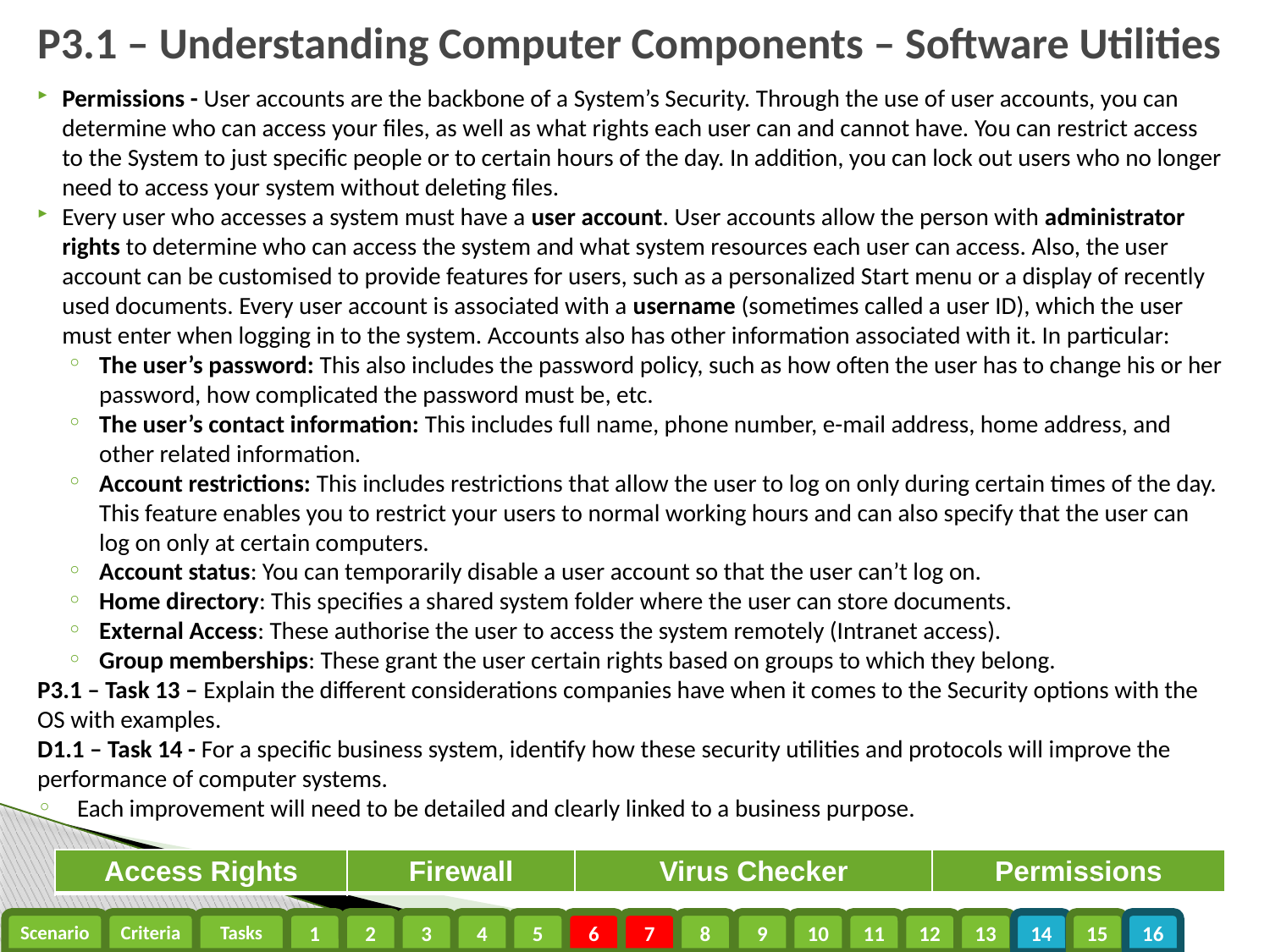

# P3.1 – Understanding Computer Components – Software Utilities
Permissions - User accounts are the backbone of a System’s Security. Through the use of user accounts, you can determine who can access your files, as well as what rights each user can and cannot have. You can restrict access to the System to just specific people or to certain hours of the day. In addition, you can lock out users who no longer need to access your system without deleting files.
Every user who accesses a system must have a user account. User accounts allow the person with administrator rights to determine who can access the system and what system resources each user can access. Also, the user account can be customised to provide features for users, such as a personalized Start menu or a display of recently used documents. Every user account is associated with a username (sometimes called a user ID), which the user must enter when logging in to the system. Accounts also has other information associated with it. In particular:
The user’s password: This also includes the password policy, such as how often the user has to change his or her password, how complicated the password must be, etc.
The user’s contact information: This includes full name, phone number, e-mail address, home address, and other related information.
Account restrictions: This includes restrictions that allow the user to log on only during certain times of the day. This feature enables you to restrict your users to normal working hours and can also specify that the user can log on only at certain computers.
Account status: You can temporarily disable a user account so that the user can’t log on.
Home directory: This specifies a shared system folder where the user can store documents.
External Access: These authorise the user to access the system remotely (Intranet access).
Group memberships: These grant the user certain rights based on groups to which they belong.
P3.1 – Task 13 – Explain the different considerations companies have when it comes to the Security options with the OS with examples.
D1.1 – Task 14 - For a specific business system, identify how these security utilities and protocols will improve the performance of computer systems.
Each improvement will need to be detailed and clearly linked to a business purpose.

| Access Rights | Firewall | Virus Checker | Permissions |
| --- | --- | --- | --- |